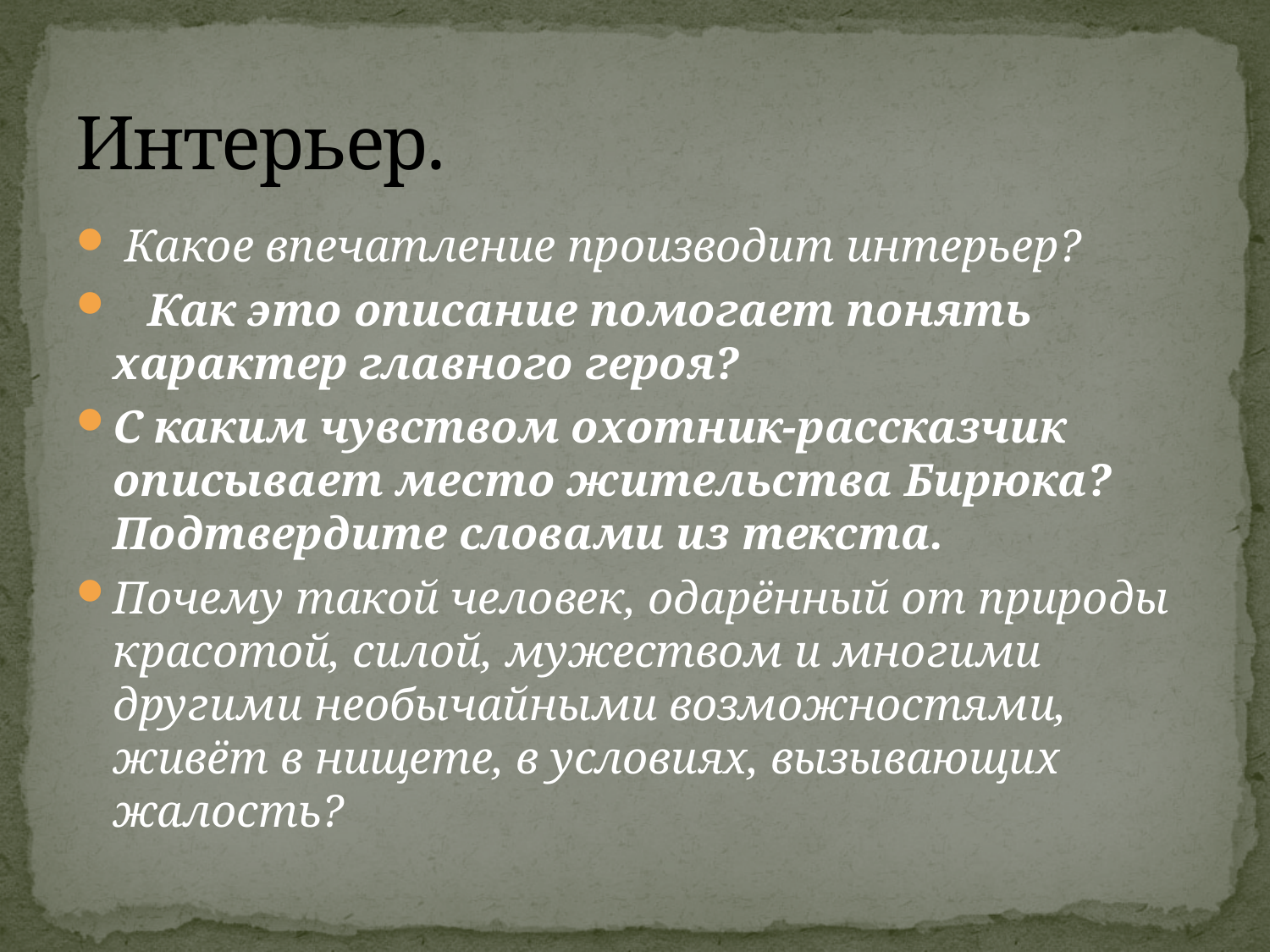

# Интерьер.
 Какое впечатление производит интерьер?
   Как это описание помогает понять характер главного героя?
С каким чувством охотник-рассказчик описывает место жительства Бирюка? Подтвердите словами из текста.
Почему такой человек, одарённый от природы красотой, силой, мужеством и многими другими необычайными возможностями, живёт в нищете, в условиях, вызывающих жалость?